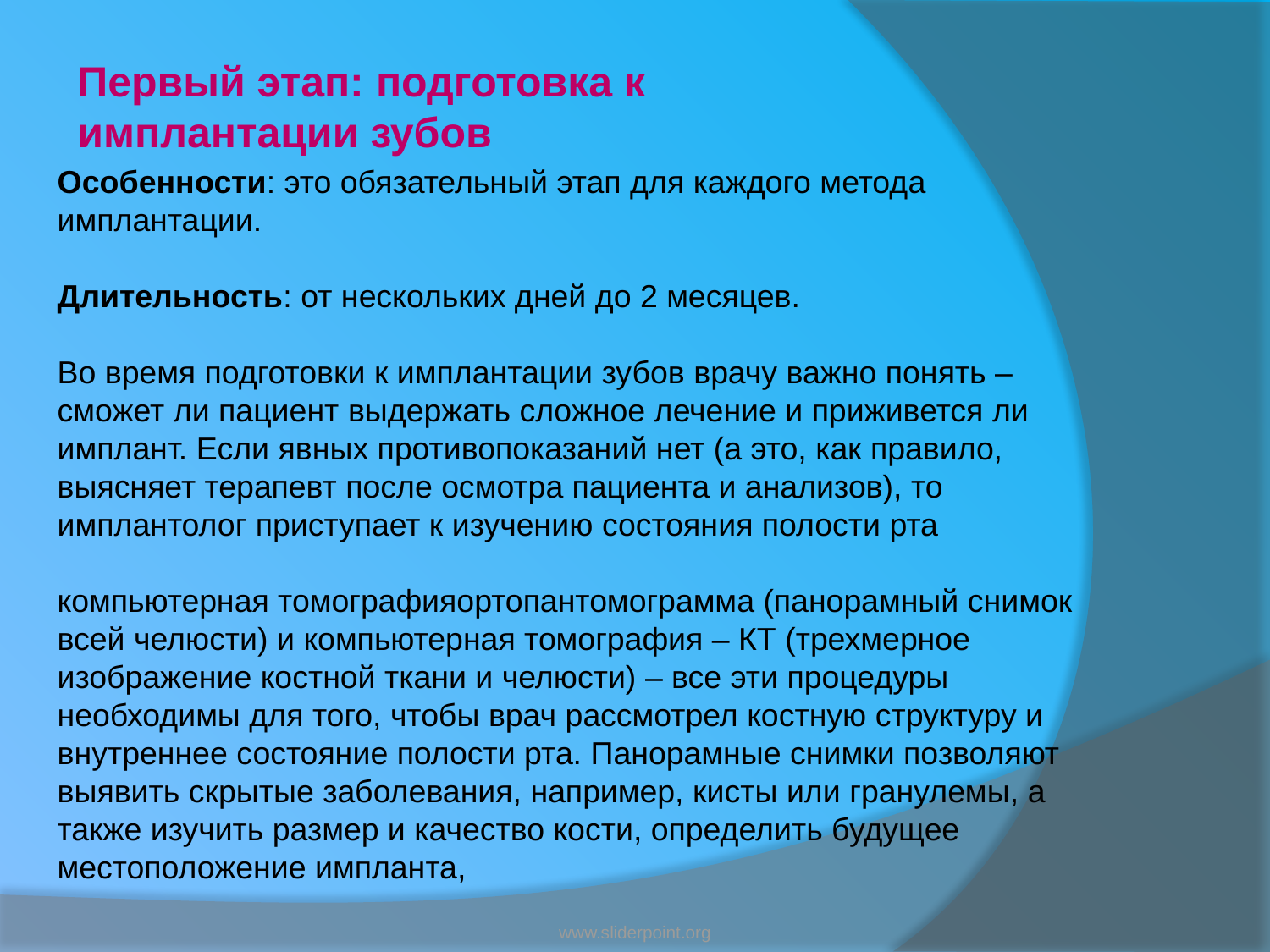

Первый этап: подготовка к имплантации зубов
Особенности: это обязательный этап для каждого метода имплантации.

Длительность: от нескольких дней до 2 месяцев.

Во время подготовки к имплантации зубов врачу важно понять – сможет ли пациент выдержать сложное лечение и приживется ли имплант. Если явных противопоказаний нет (а это, как правило, выясняет терапевт после осмотра пациента и анализов), то имплантолог приступает к изучению состояния полости рта

компьютерная томографияортопантомограмма (панорамный снимок всей челюсти) и компьютерная томография – КТ (трехмерное изображение костной ткани и челюсти) – все эти процедуры необходимы для того, чтобы врач рассмотрел костную структуру и внутреннее состояние полости рта. Панорамные снимки позволяют выявить скрытые заболевания, например, кисты или гранулемы, а также изучить размер и качество кости, определить будущее местоположение импланта,
www.sliderpoint.org